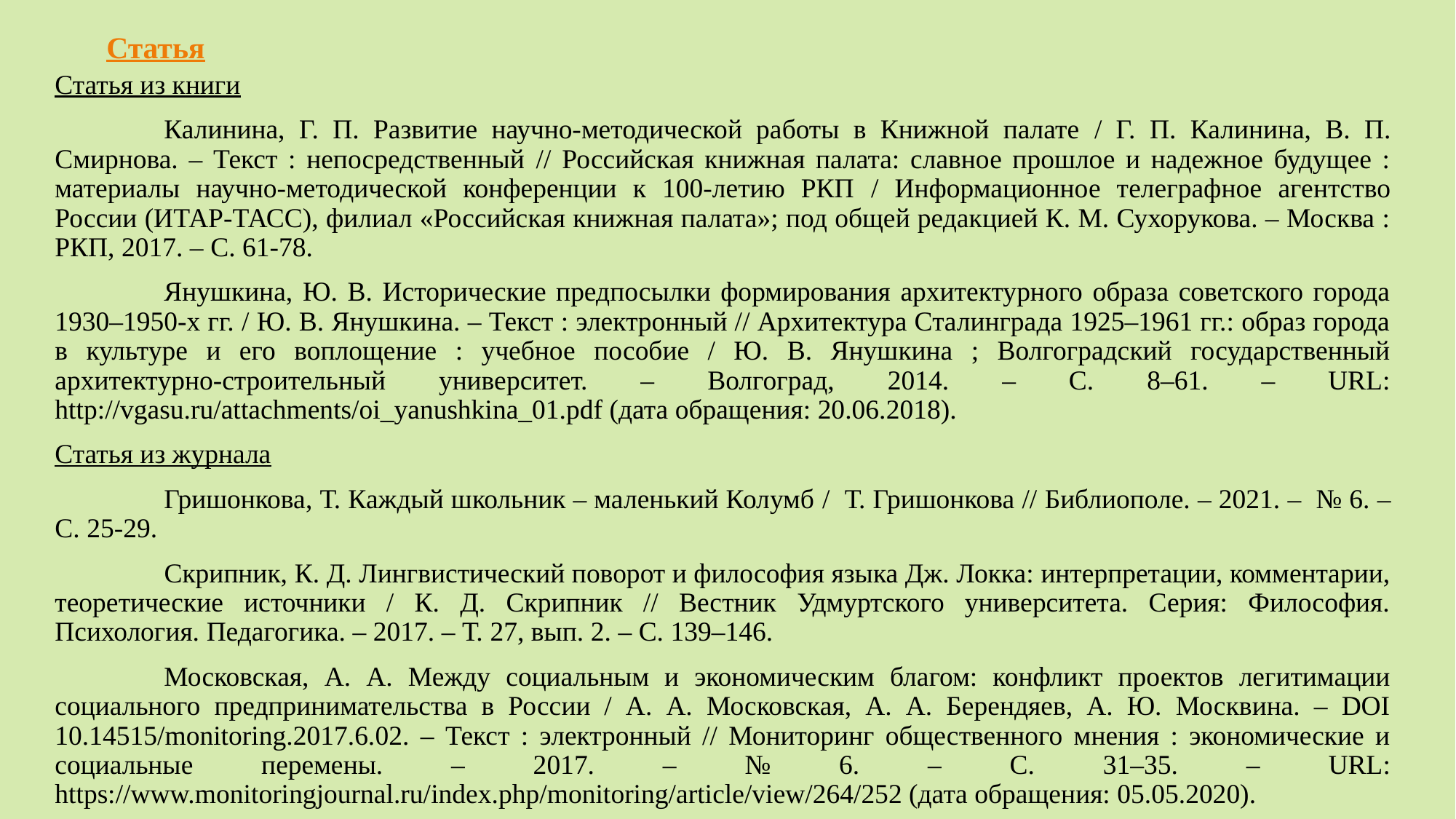

# Статья
Статья из книги
	Калинина, Г. П. Развитие научно-методической работы в Книжной палате / Г. П. Калинина, В. П. Смирнова. – Текст : непосредственный // Российская книжная палата: славное прошлое и надежное будущее : материалы научно-методической конференции к 100-летию РКП / Информационное телеграфное агентство России (ИТАР-ТАСС), филиал «Российская книжная палата»; под общей редакцией К. М. Сухорукова. – Москва : РКП, 2017. – С. 61-78.
	Янушкина, Ю. В. Исторические предпосылки формирования архитектурного образа советского города 1930–1950-х гг. / Ю. В. Янушкина. – Текст : электронный // Архитектура Сталинграда 1925–1961 гг.: образ города в культуре и его воплощение : учебное пособие / Ю. В. Янушкина ; Волгоградский государственный архитектурно-строительный университет. – Волгоград, 2014. – С. 8–61. – URL: http://vgasu.ru/attachments/oi_yanushkina_01.pdf (дата обращения: 20.06.2018).
Статья из журнала
	Гришонкова, Т. Каждый школьник – маленький Колумб /  Т. Гришонкова // Библиополе. – 2021. –  № 6. – С. 25-29.
 	Скрипник, К. Д. Лингвистический поворот и философия языка Дж. Локка: интерпретации, комментарии, теоретические источники / К. Д. Скрипник // Вестник Удмуртского университета. Серия: Философия. Психология. Педагогика. – 2017. – Т. 27, вып. 2. – С. 139–146.
	Московская, А. А. Между социальным и экономическим благом: конфликт проектов легитимации социального предпринимательства в России / А. А. Московская, А. А. Берендяев, А. Ю. Москвина. – DOI 10.14515/monitoring.2017.6.02. – Текст : электронный // Мониторинг общественного мнения : экономические и социальные перемены. – 2017. – № 6. – С. 31–35. – URL: https://www.monitoringjournal.ru/index.php/monitoring/article/view/264/252 (дата обращения: 05.05.2020).